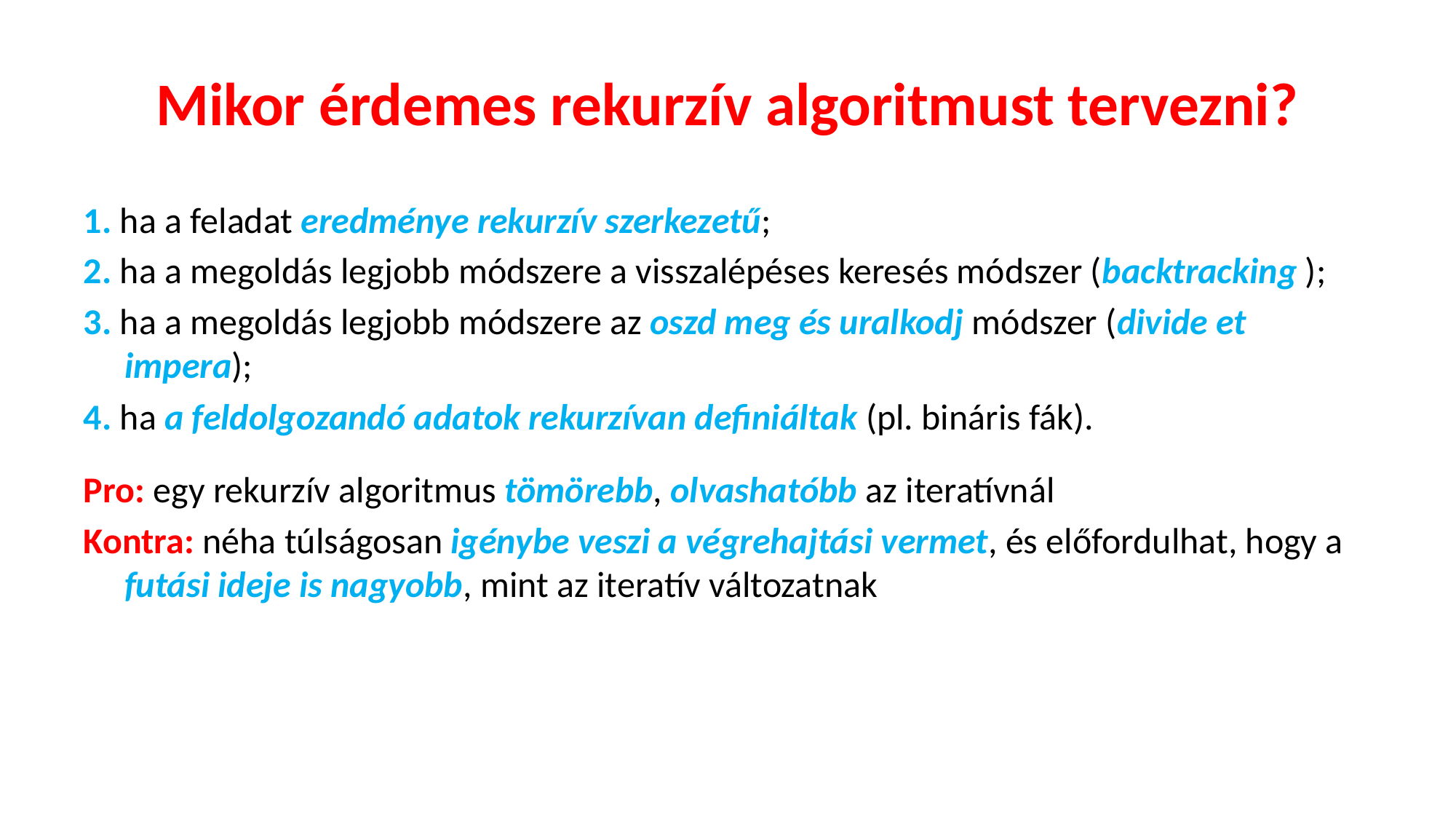

# Mikor érdemes rekurzív algoritmust tervezni?
1. ha a feladat eredménye rekurzív szerkezetű;
2. ha a megoldás legjobb módszere a visszalépéses keresés módszer (backtracking );
3. ha a megoldás legjobb módszere az oszd meg és uralkodj módszer (divide et impera);
4. ha a feldolgozandó adatok rekurzívan definiáltak (pl. bináris fák).

Pro: egy rekurzív algoritmus tömörebb, olvashatóbb az iteratívnál
Kontra: néha túlságosan igénybe veszi a végrehajtási vermet, és előfordulhat, hogy a futási ideje is nagyobb, mint az iteratív változatnak